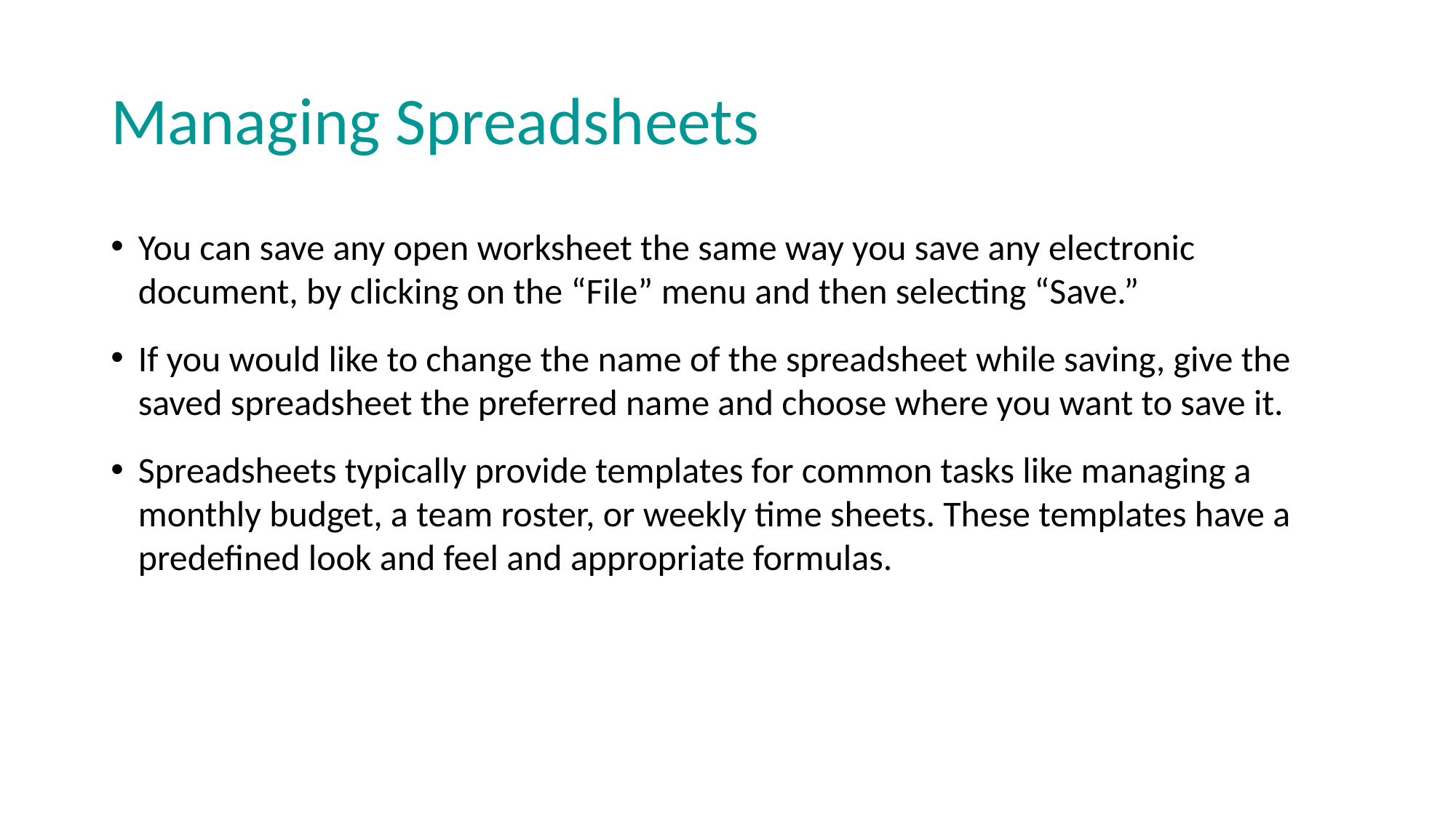

# Managing Spreadsheets
You can save any open worksheet the same way you save any electronic document, by clicking on the “File” menu and then selecting “Save.”
If you would like to change the name of the spreadsheet while saving, give the saved spreadsheet the preferred name and choose where you want to save it.
Spreadsheets typically provide templates for common tasks like managing a monthly budget, a team roster, or weekly time sheets. These templates have a predefined look and feel and appropriate formulas.